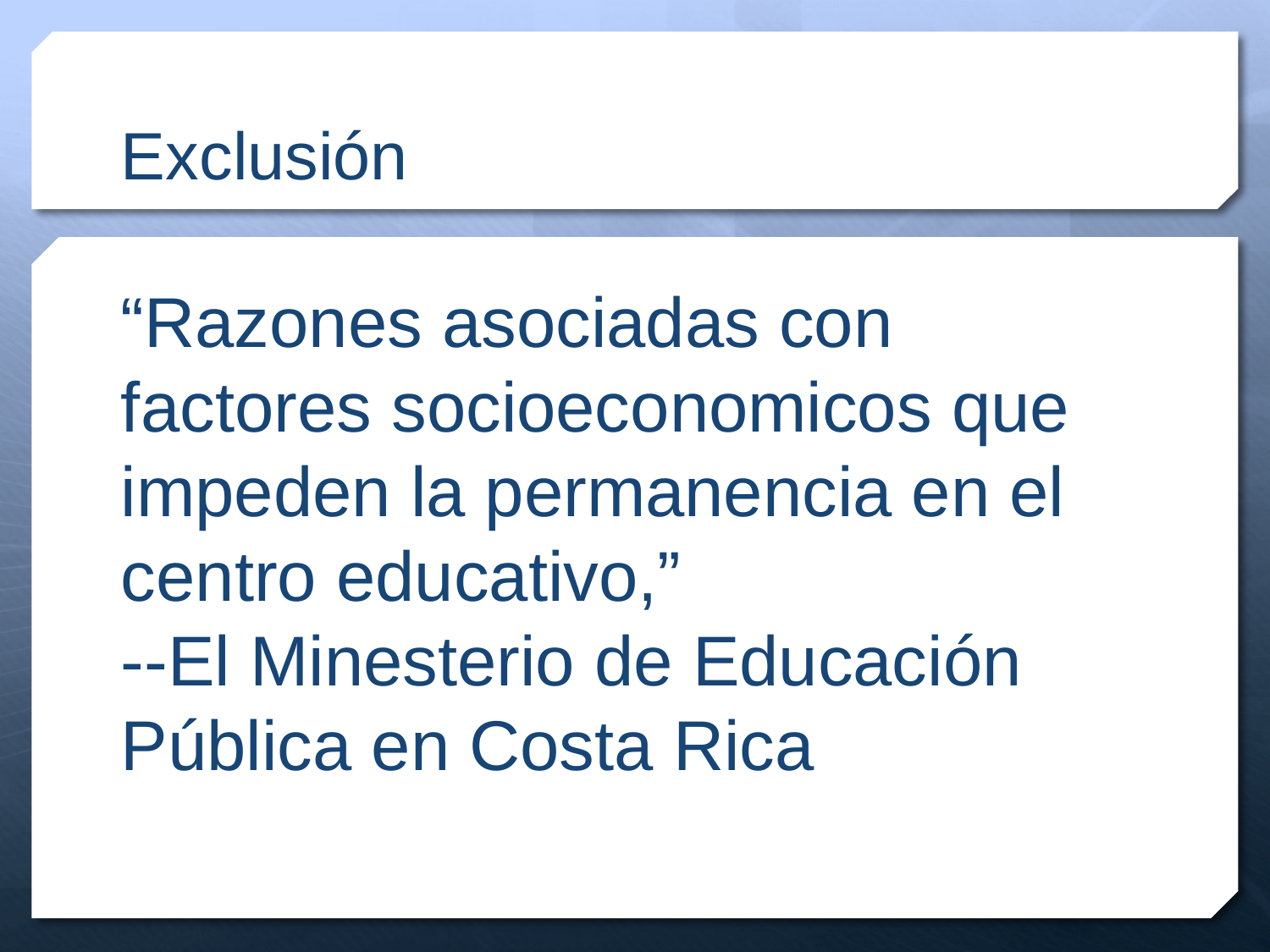

# Exclusión
“Razones asociadas con factores socioeconomicos que impeden la permanencia en el centro educativo,”
--El Minesterio de Educación Pública en Costa Rica